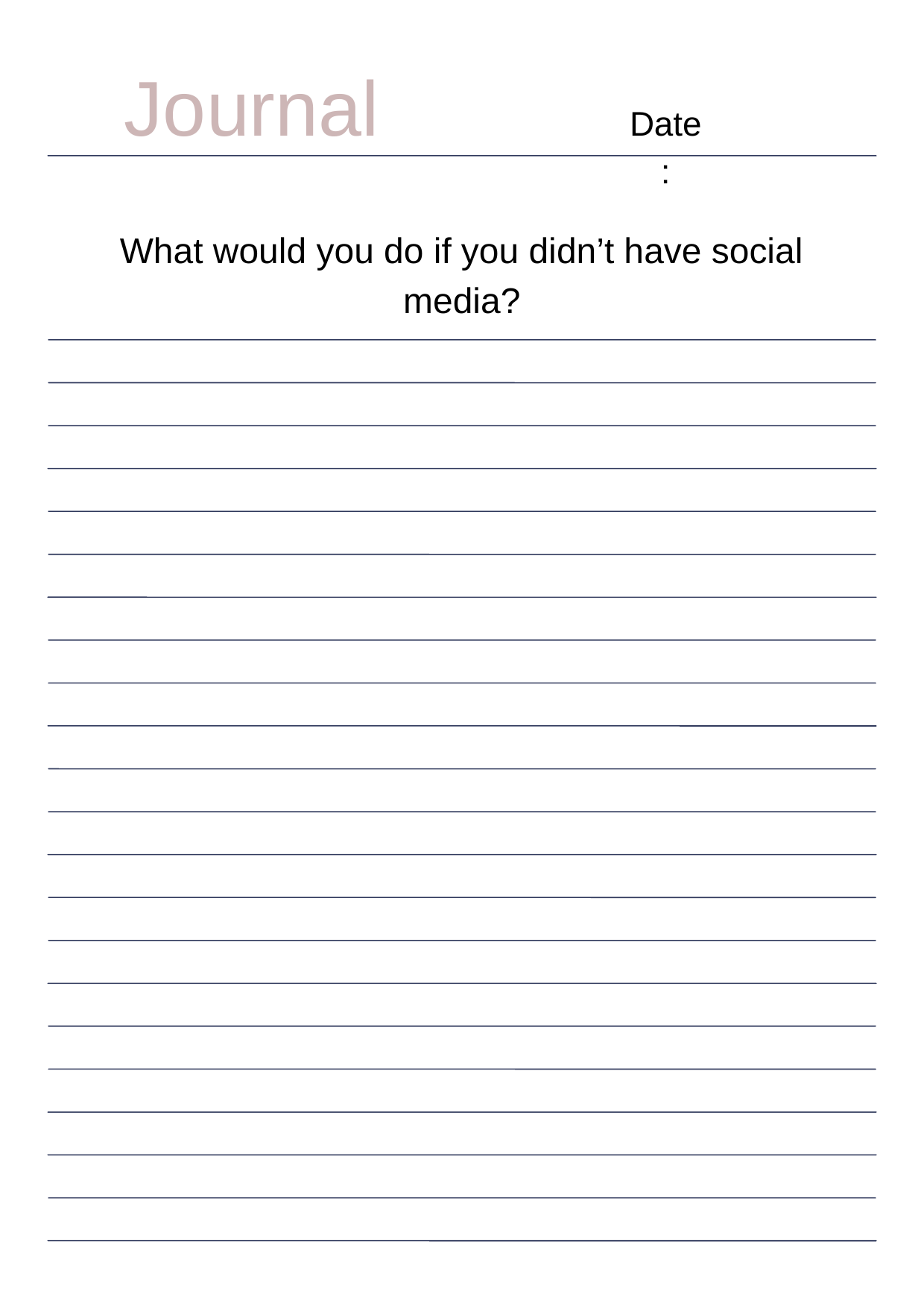

Journal
Date:

What would you do if you didn’t have social media?